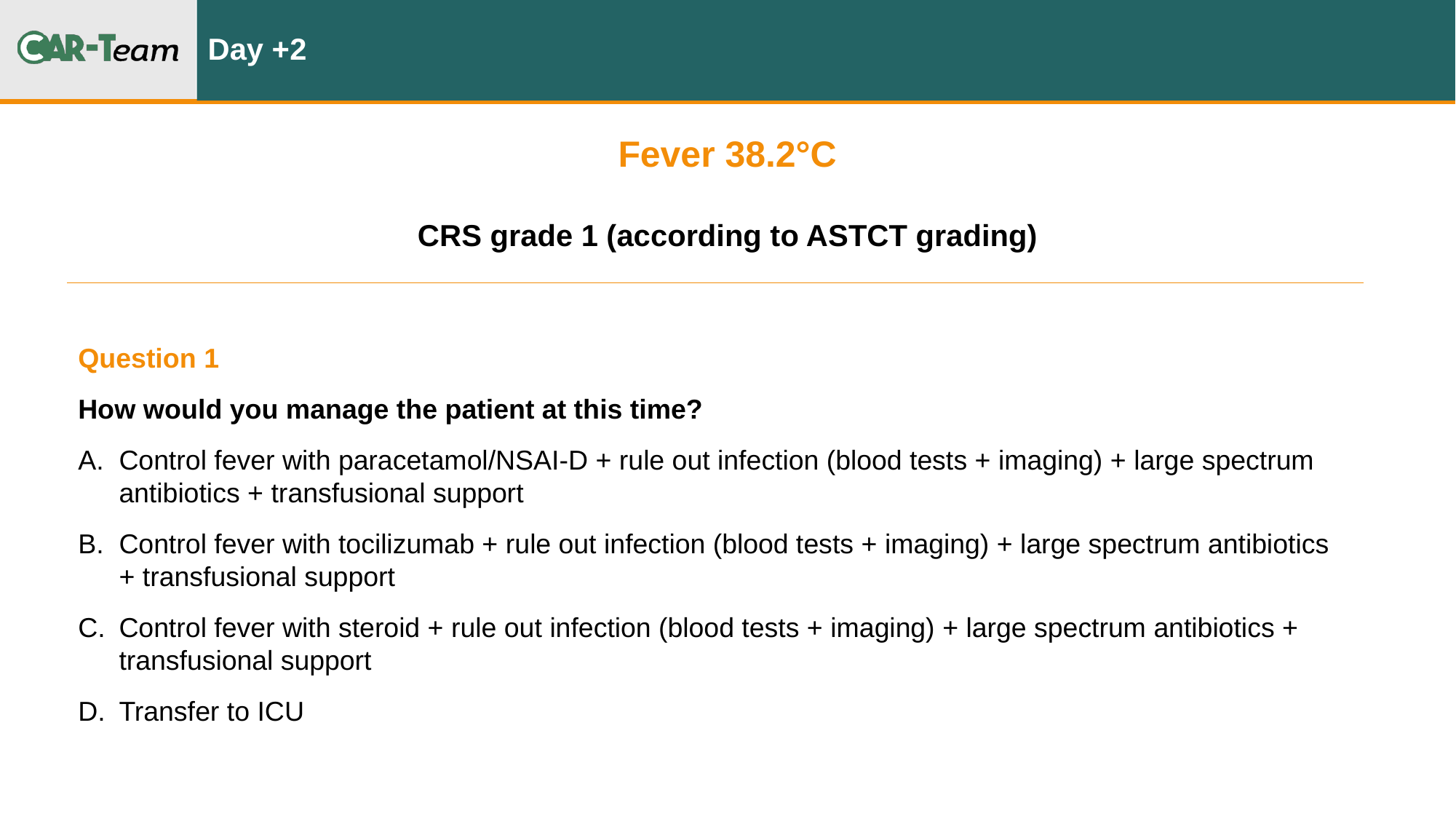

# Day +2
Fever 38.2°C
CRS grade 1 (according to ASTCT grading)
Question 1
How would you manage the patient at this time?
Control fever with paracetamol/NSAI-D + rule out infection (blood tests + imaging) + large spectrum antibiotics + transfusional support
Control fever with tocilizumab + rule out infection (blood tests + imaging) + large spectrum antibiotics + transfusional support
Control fever with steroid + rule out infection (blood tests + imaging) + large spectrum antibiotics + transfusional support
Transfer to ICU